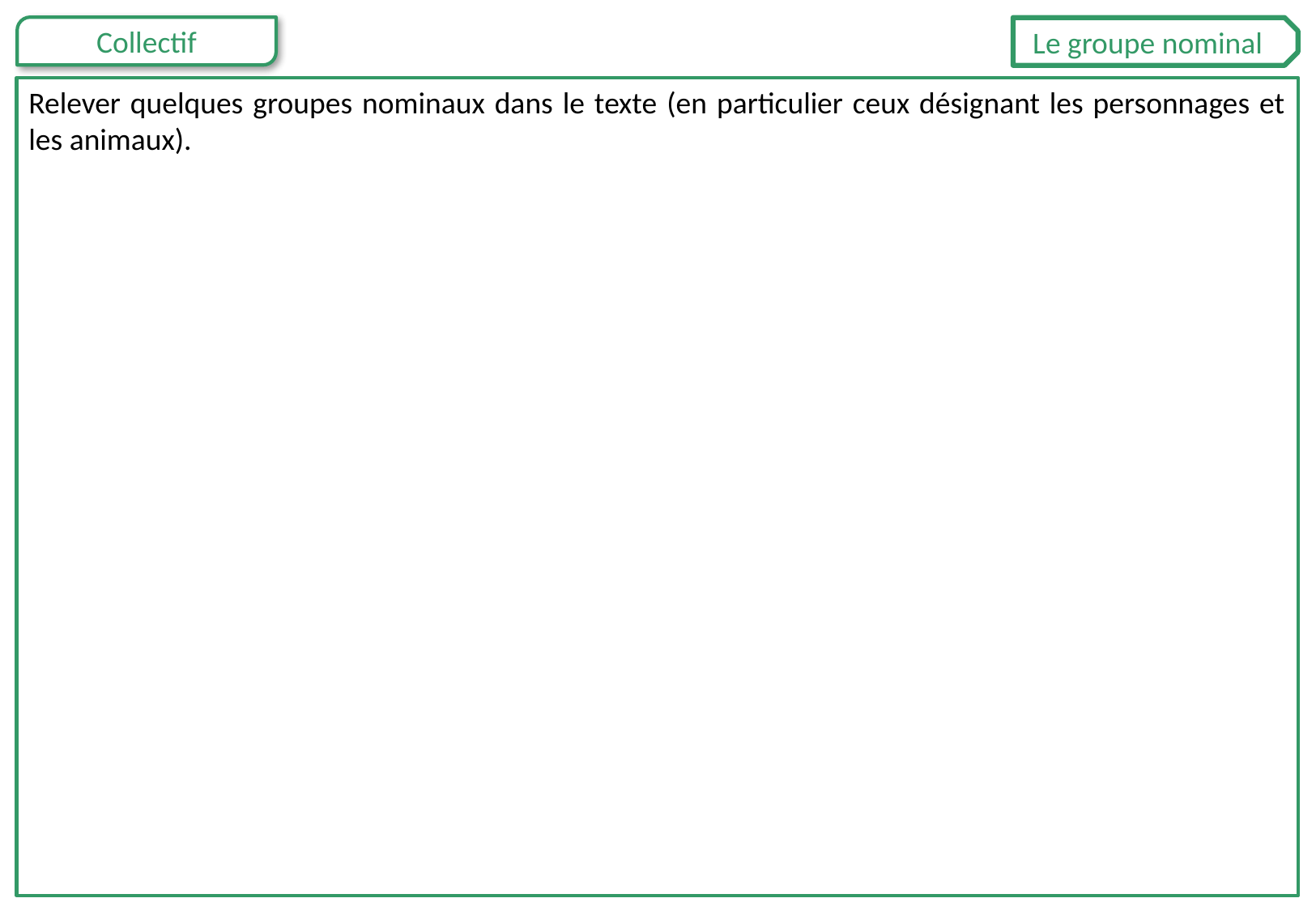

Le groupe nominal
Relever quelques groupes nominaux dans le texte (en particulier ceux désignant les personnages et les animaux).